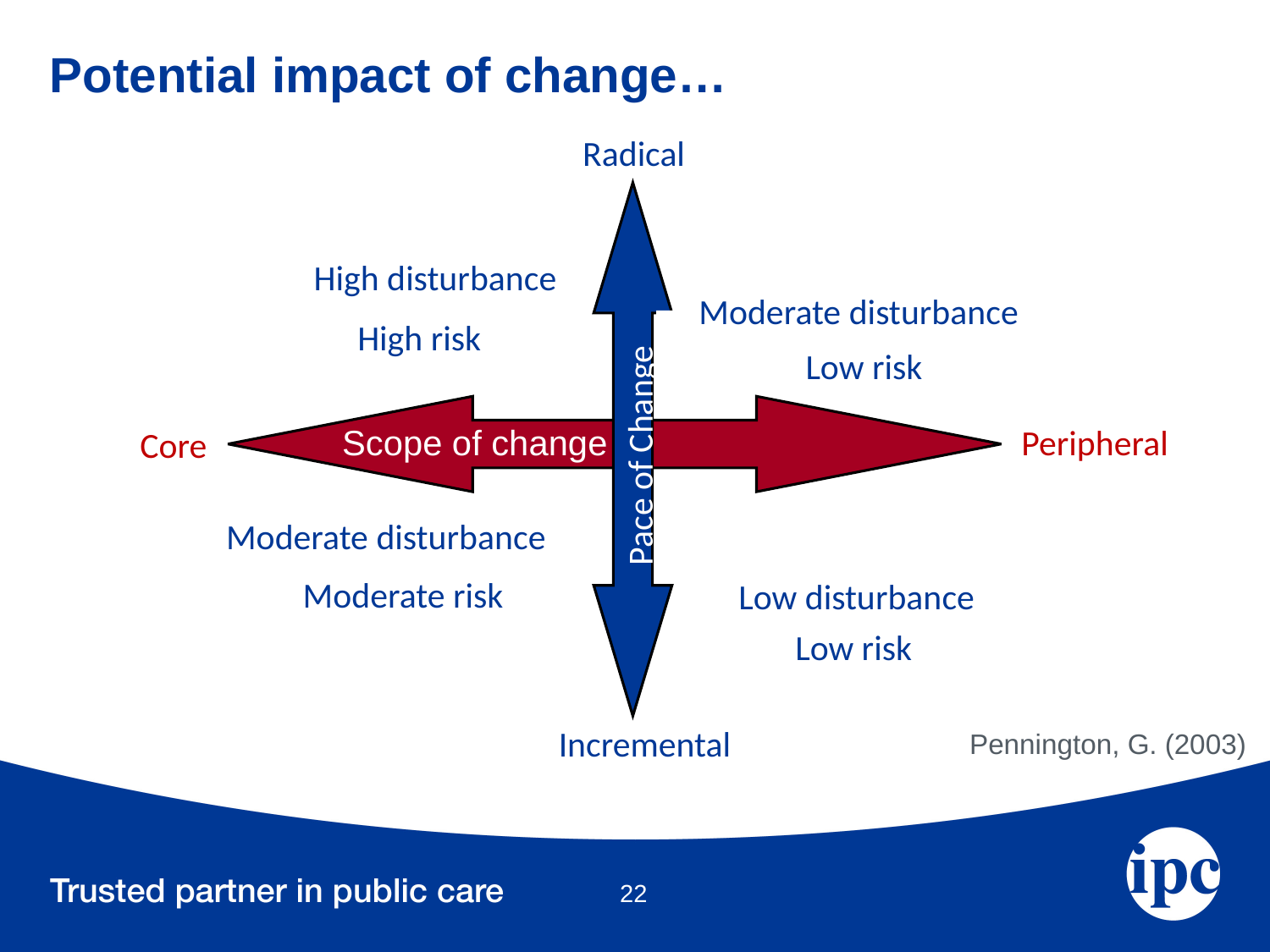

# Potential impact of change…

Radical
  High disturbance
  Moderate disturbance
  High risk
Low risk
Scope of change
Peripheral
Core
Pace of Change
Moderate disturbance
  Moderate risk
Low disturbance
  Low risk
Incremental
Pennington, G. (2003)
22